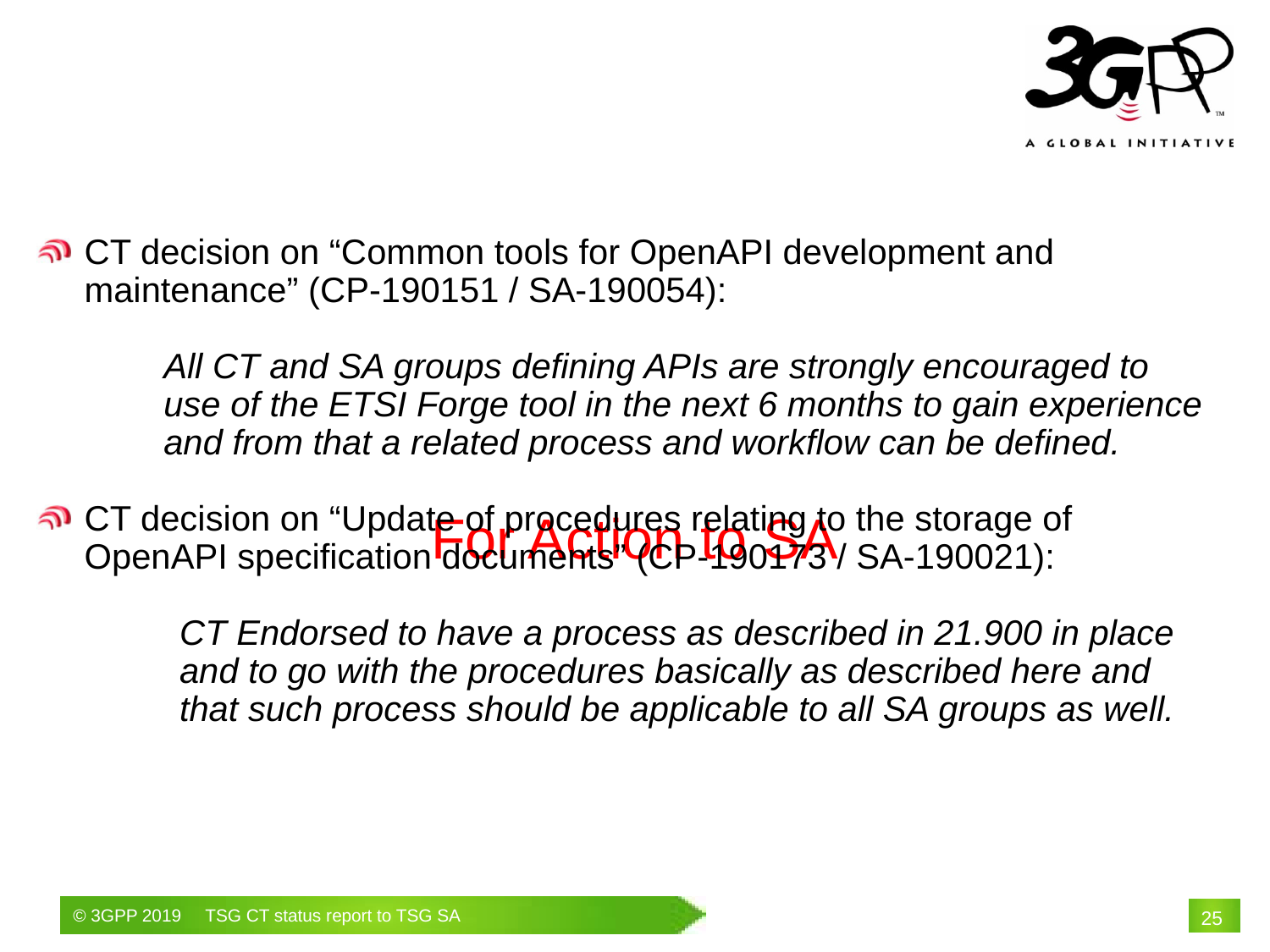

# For Action to SA

CT decision on “Common tools for OpenAPI development and maintenance” (CP-190151 / SA-190054):
All CT and SA groups defining APIs are strongly encouraged to use of the ETSI Forge tool in the next 6 months to gain experience and from that a related process and workflow can be defined.

CT decision on “Update of procedures relating to the storage of OpenAPI specification documents” (CP-190173 / SA-190021):

CT Endorsed to have a process as described in 21.900 in place and to go with the procedures basically as described here and that such process should be applicable to all SA groups as well.
25